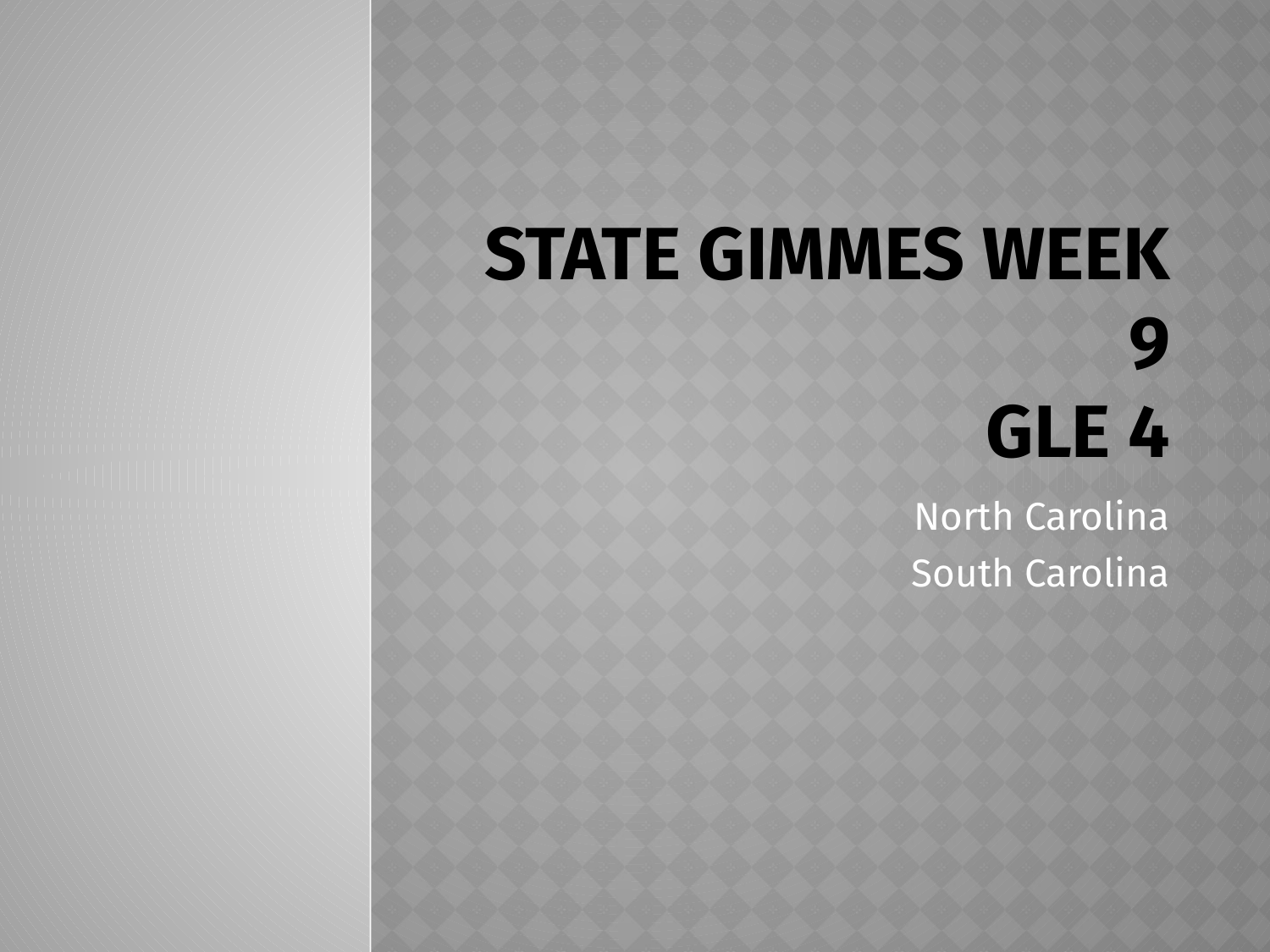

# State Gimmes Week 9 GLE 4
North Carolina
South Carolina